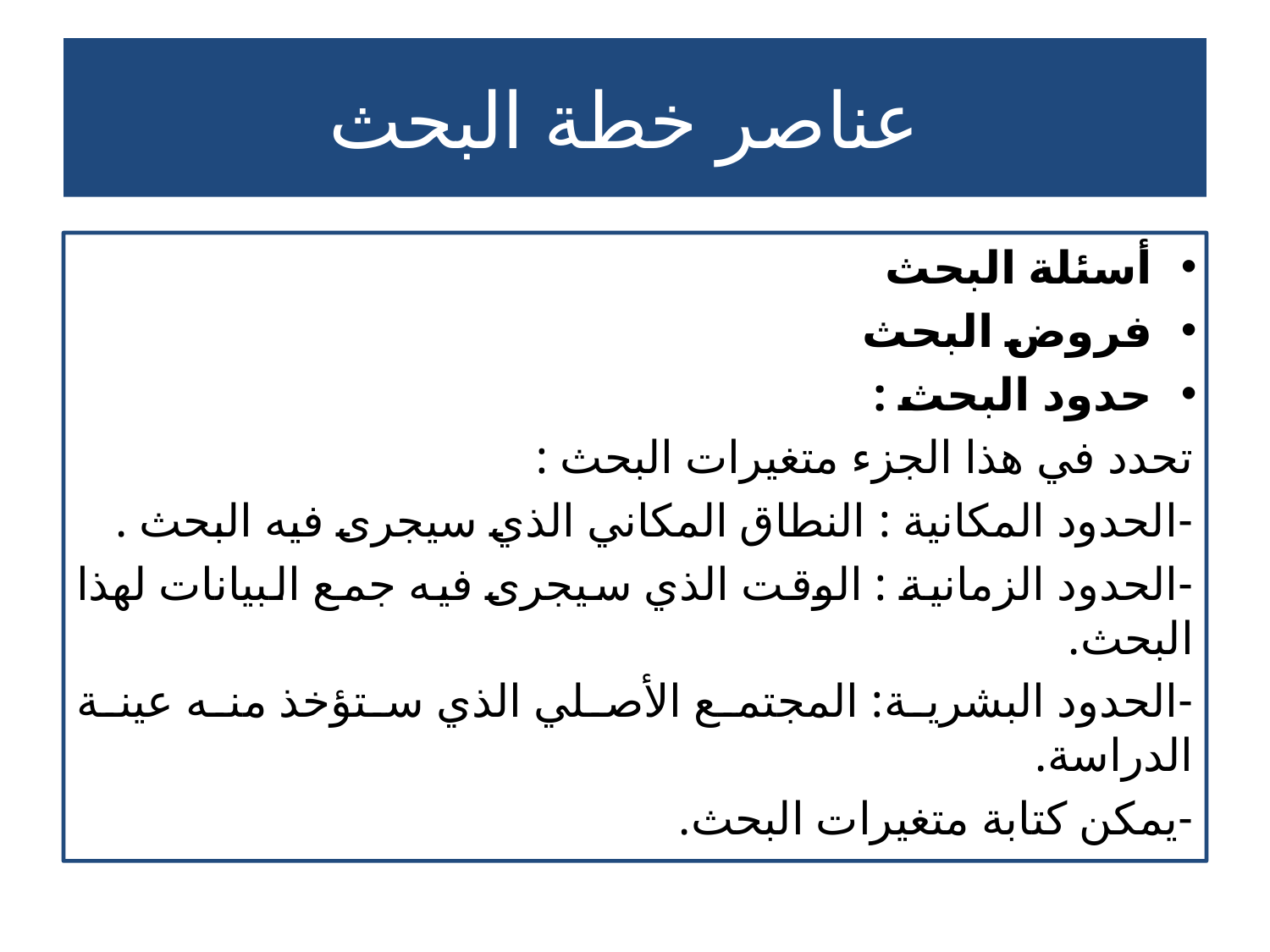

# عناصر خطة البحث
أسئلة البحث
فروض البحث
حدود البحث :
تحدد في هذا الجزء متغيرات البحث :
-الحدود المكانية : النطاق المكاني الذي سيجرى فيه البحث .
-الحدود الزمانية : الوقت الذي سيجرى فيه جمع البيانات لهذا البحث.
-الحدود البشرية: المجتمع الأصلي الذي ستؤخذ منه عينة الدراسة.
-يمكن كتابة متغيرات البحث.